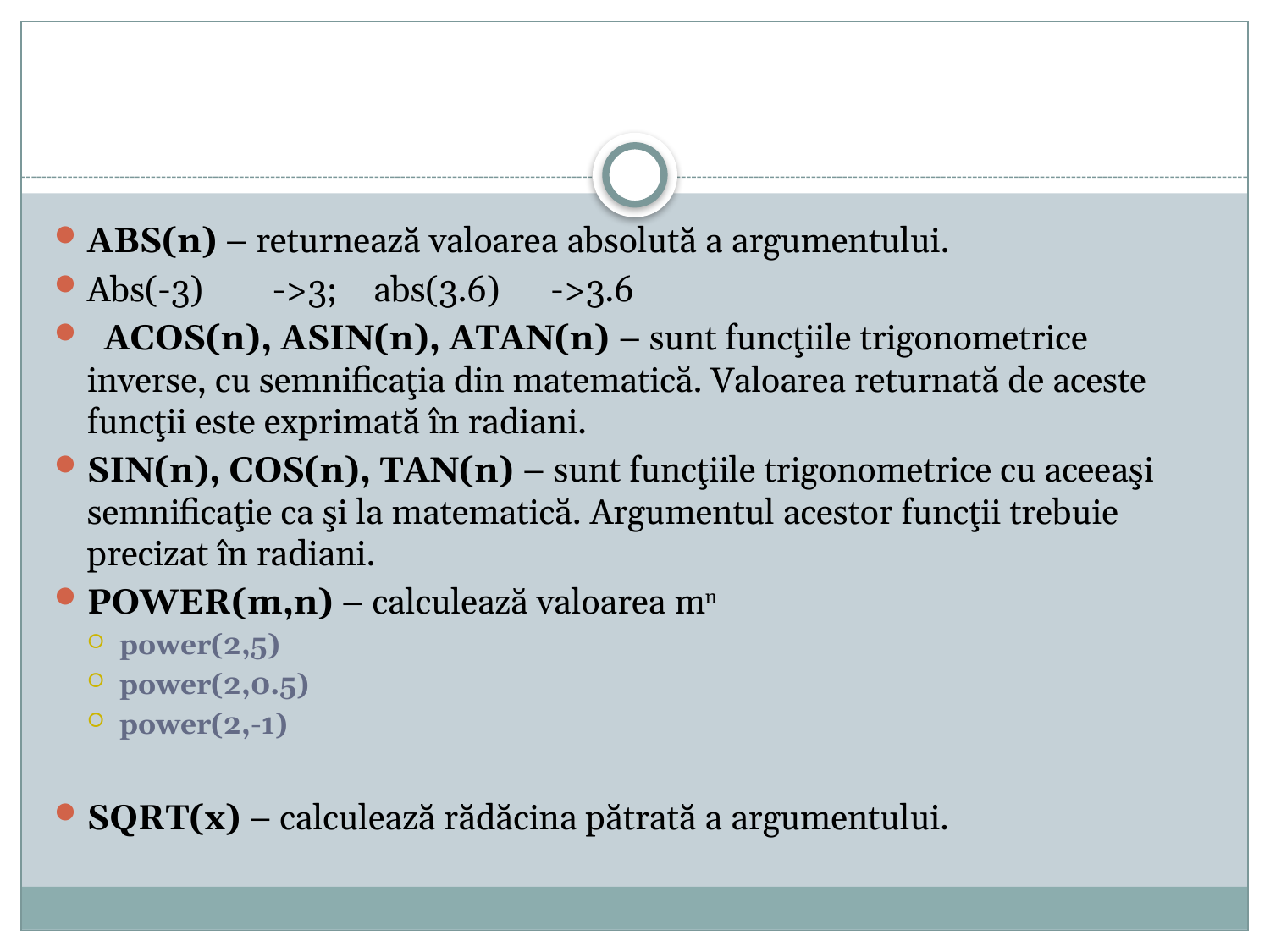

#
ABS(n) – returnează valoarea absolută a argumentului.
Abs(-3) 	->3;	 abs(3.6) 	->3.6
  ACOS(n), ASIN(n), ATAN(n) – sunt funcţiile trigonometrice inverse, cu semnificaţia din matematică. Valoarea returnată de aceste funcţii este exprimată în radiani.
SIN(n), COS(n), TAN(n) – sunt funcţiile trigonometrice cu aceeaşi semnificaţie ca şi la matematică. Argumentul acestor funcţii trebuie precizat în radiani.
POWER(m,n) – calculează valoarea mn
power(2,5)
power(2,0.5)
power(2,-1)

SQRT(x) – calculează rădăcina pătrată a argumentului.